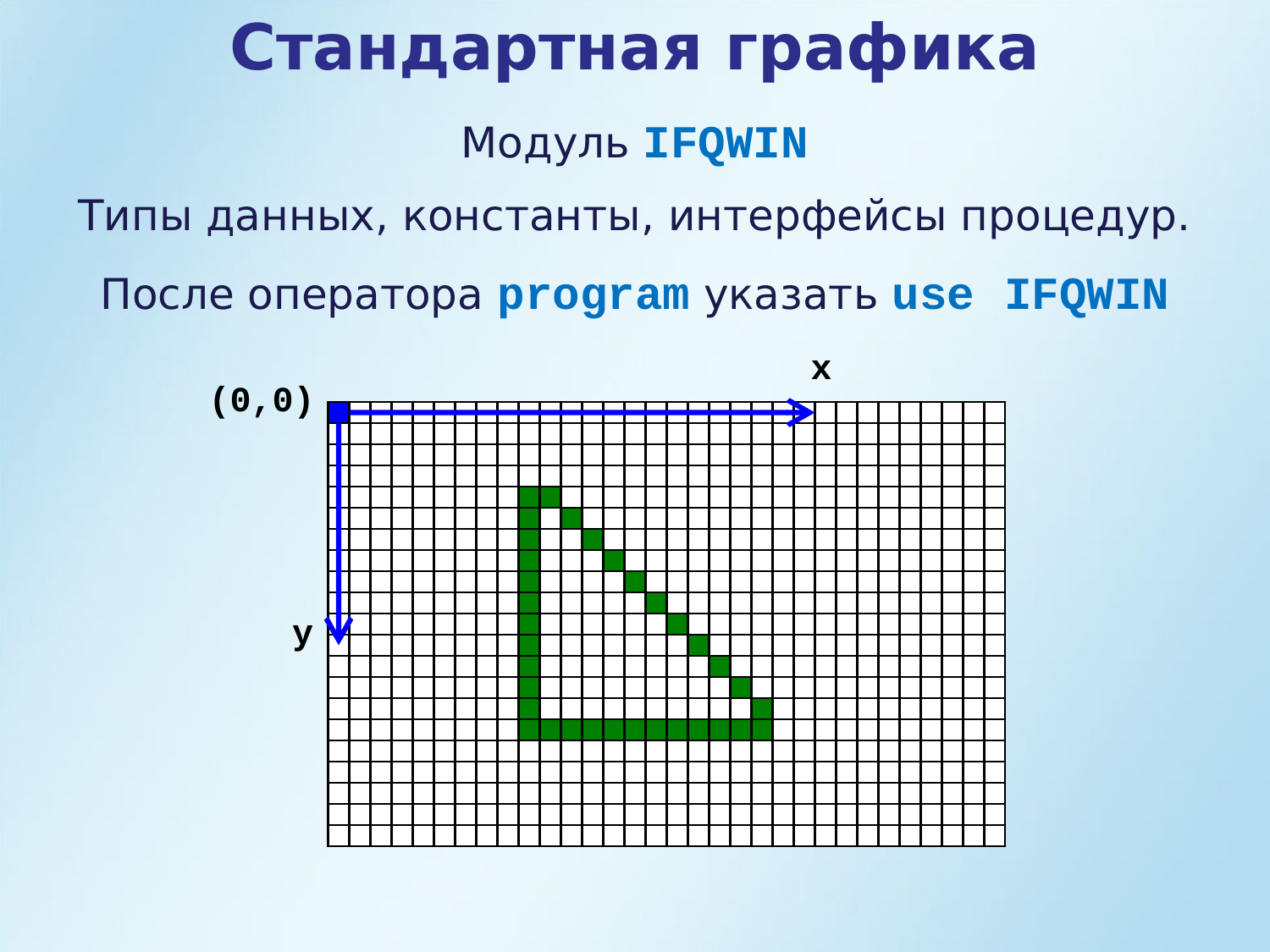

Стандартная графика
Модуль IFQWIN

Типы данных, константы, интерфейсы процедур.

После оператора program указать use IFQWIN
x
(0,0)

y